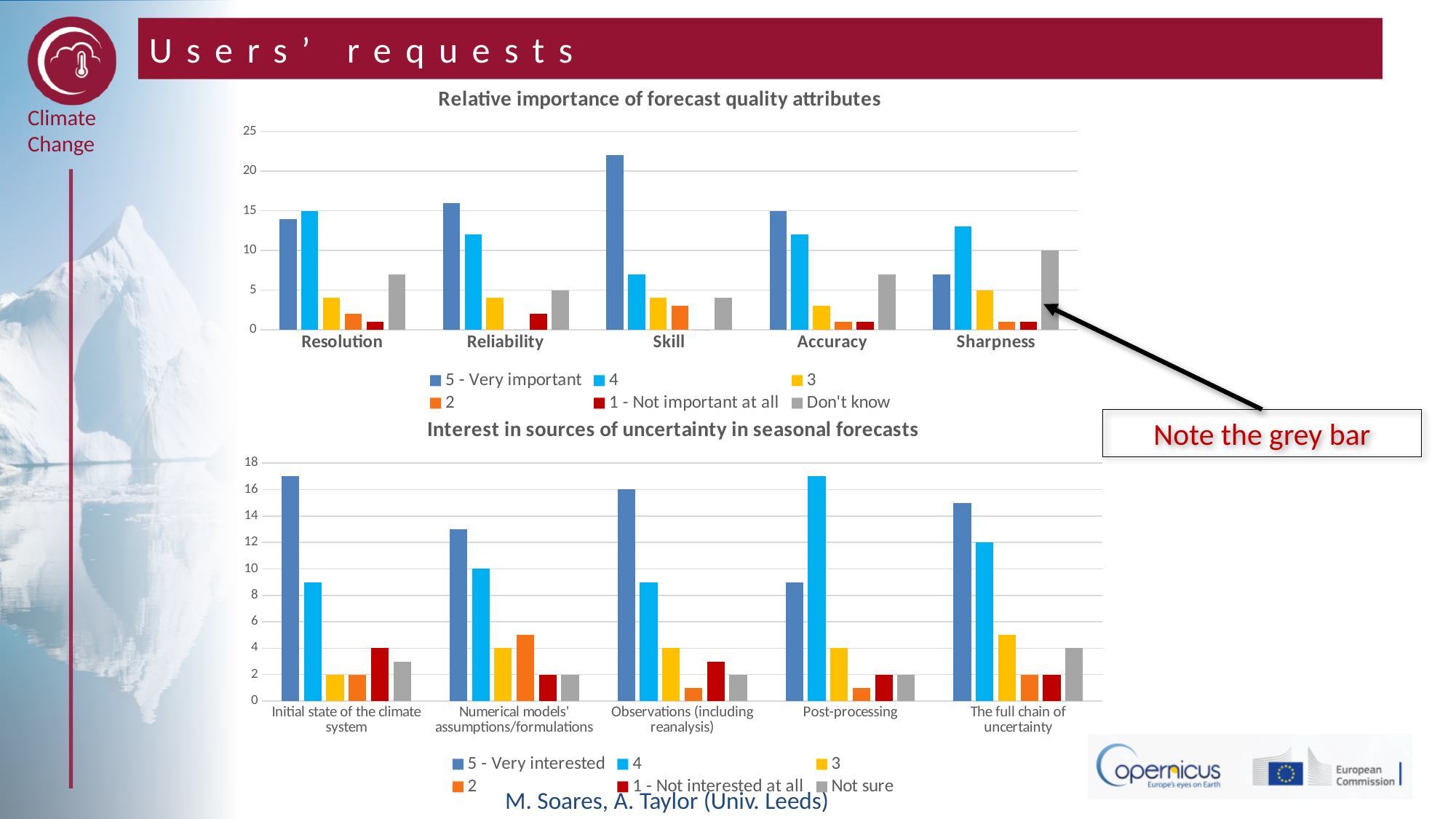

# Users’ requests

### Chart: Relative importance of forecast quality attributes

| Category | 5 - Very important | 4 | 3 | 2 | 1 - Not important at all | Don't know |
|---|---|---|---|---|---|---|
| Resolution | 14.0 | 15.0 | 4.0 | 2.0 | 1.0 | 7.0 |
| Reliability | 16.0 | 12.0 | 4.0 | 0.0 | 2.0 | 5.0 |
| Skill | 22.0 | 7.0 | 4.0 | 3.0 | 0.0 | 4.0 |
| Accuracy | 15.0 | 12.0 | 3.0 | 1.0 | 1.0 | 7.0 |
| Sharpness | 7.0 | 13.0 | 5.0 | 1.0 | 1.0 | 10.0 |
Note the grey bar

### Chart: Interest in sources of uncertainty in seasonal forecasts

| Category | 5 - Very interested | 4 | 3 | 2 | 1 - Not interested at all | Not sure |
|---|---|---|---|---|---|---|
| Initial state of the climate system | 17.0 | 9.0 | 2.0 | 2.0 | 4.0 | 3.0 |
| Numerical models' assumptions/formulations | 13.0 | 10.0 | 4.0 | 5.0 | 2.0 | 2.0 |
| Observations (including reanalysis) | 16.0 | 9.0 | 4.0 | 1.0 | 3.0 | 2.0 |
| Post-processing | 9.0 | 17.0 | 4.0 | 1.0 | 2.0 | 2.0 |
| The full chain of uncertainty | 15.0 | 12.0 | 5.0 | 2.0 | 2.0 | 4.0 |
M. Soares, A. Taylor (Univ. Leeds)